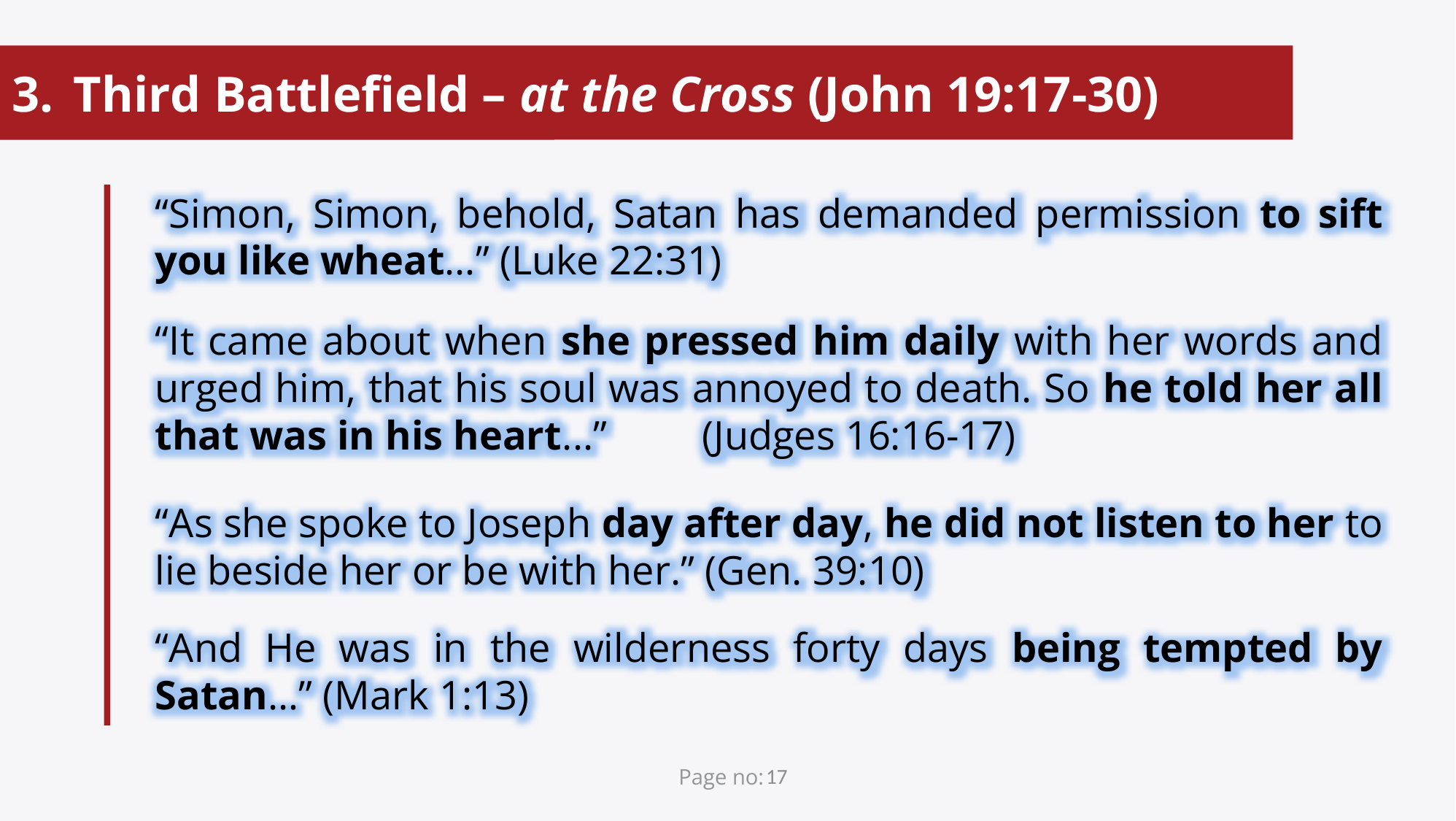

Third Battlefield – at the Cross (John 19:17-30)
“Simon, Simon, behold, Satan has demanded permission to sift you like wheat…” (Luke 22:31)
“It came about when she pressed him daily with her words and urged him, that his soul was annoyed to death. So he told her all that was in his heart...”	(Judges 16:16-17)
“As she spoke to Joseph day after day, he did not listen to her to lie beside her or be with her.” (Gen. 39:10)
“And He was in the wilderness forty days being tempted by Satan…” (Mark 1:13)